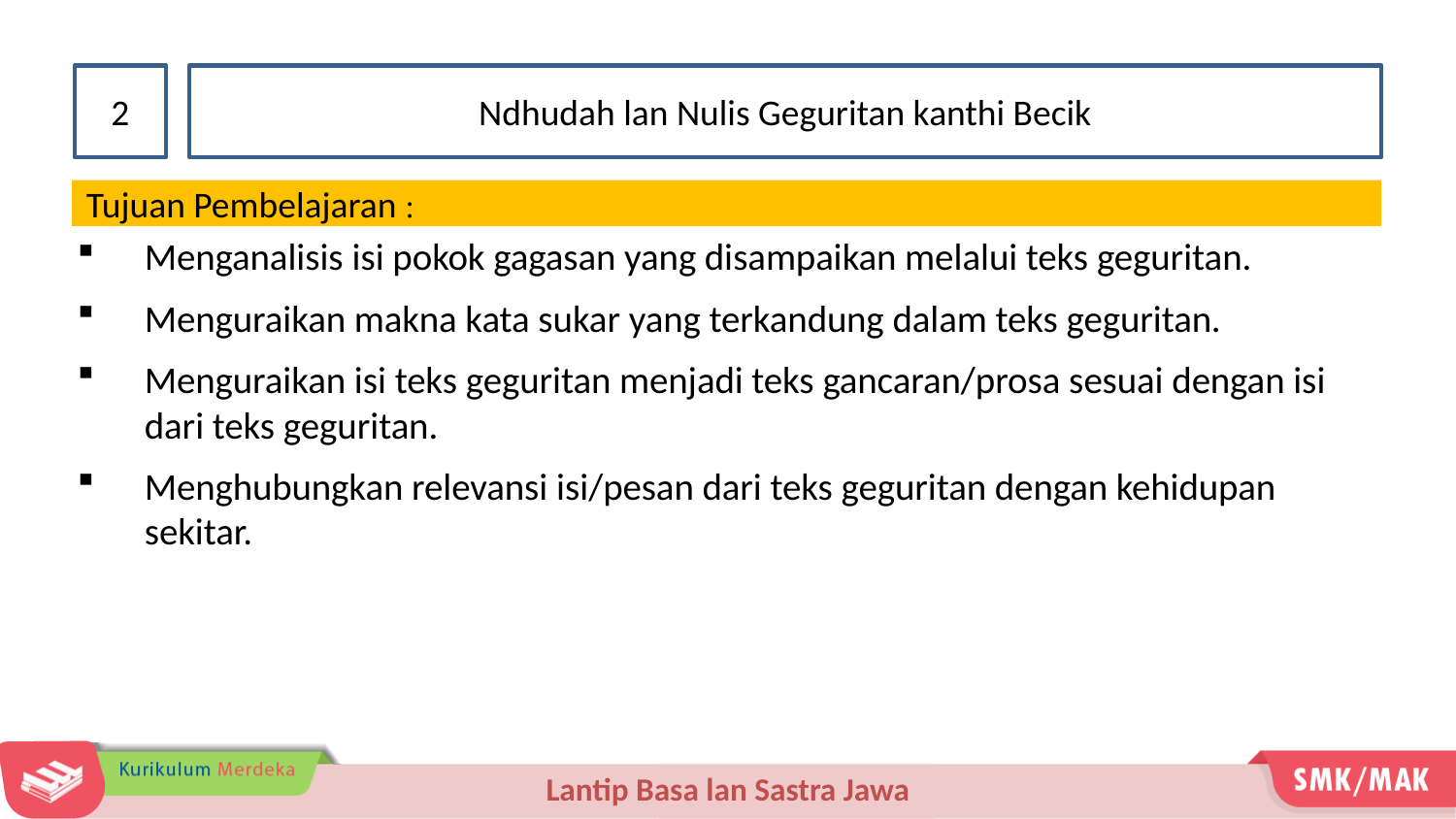

2
Ndhudah lan Nulis Geguritan kanthi Becik
Tujuan Pembelajaran :
Menganalisis isi pokok gagasan yang disampaikan melalui teks geguritan.
Menguraikan makna kata sukar yang terkandung dalam teks geguritan.
Menguraikan isi teks geguritan menjadi teks gancaran/prosa sesuai dengan isi dari teks geguritan.
Menghubungkan relevansi isi/pesan dari teks geguritan dengan kehidupan sekitar.